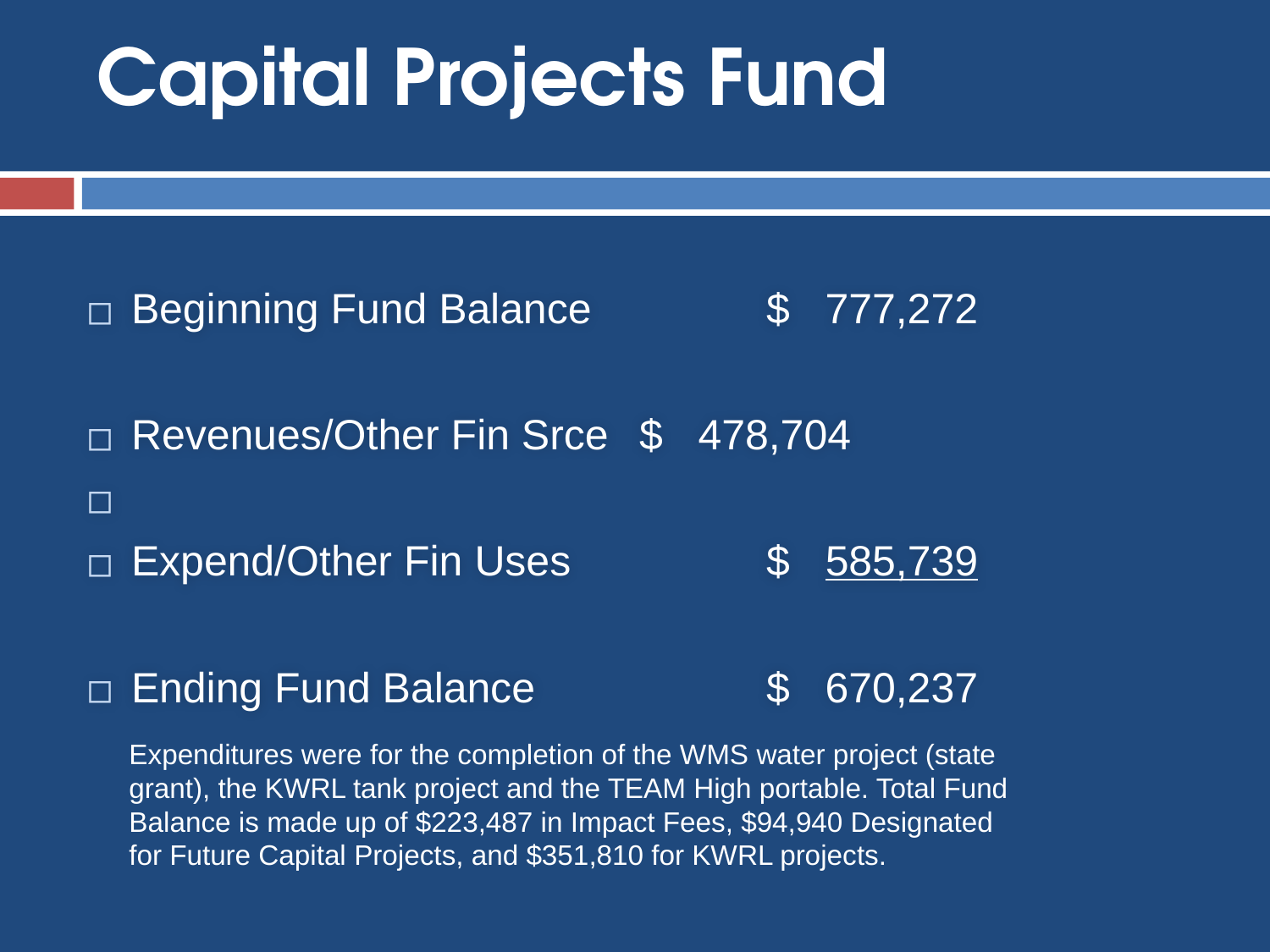

# Capital Projects Fund
Beginning Fund Balance		$   777,272

Revenues/Other Fin Srce	$   478,704

Expend/Other Fin Uses		$   585,739

Ending Fund Balance		$   670,237
Expenditures were for the completion of the WMS water project (state grant), the KWRL tank project and the TEAM High portable. Total Fund Balance is made up of $223,487 in Impact Fees, $94,940 Designated for Future Capital Projects, and $351,810 for KWRL projects.